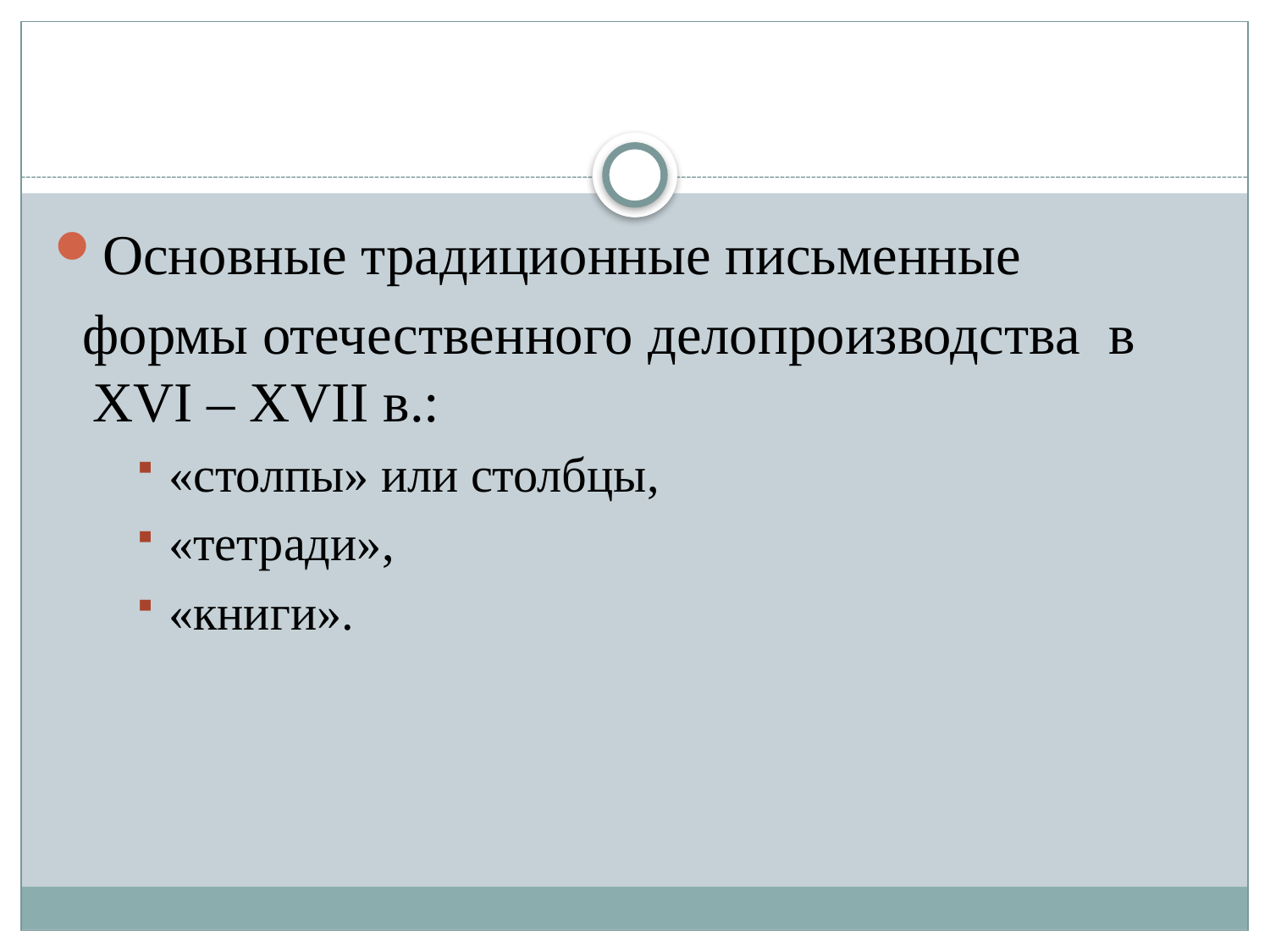

Основные традиционные письменные
  формы отечественного делопроизводства  в XVI – XVII в.:
«столпы» или столбцы,
«тетради»,
«книги».